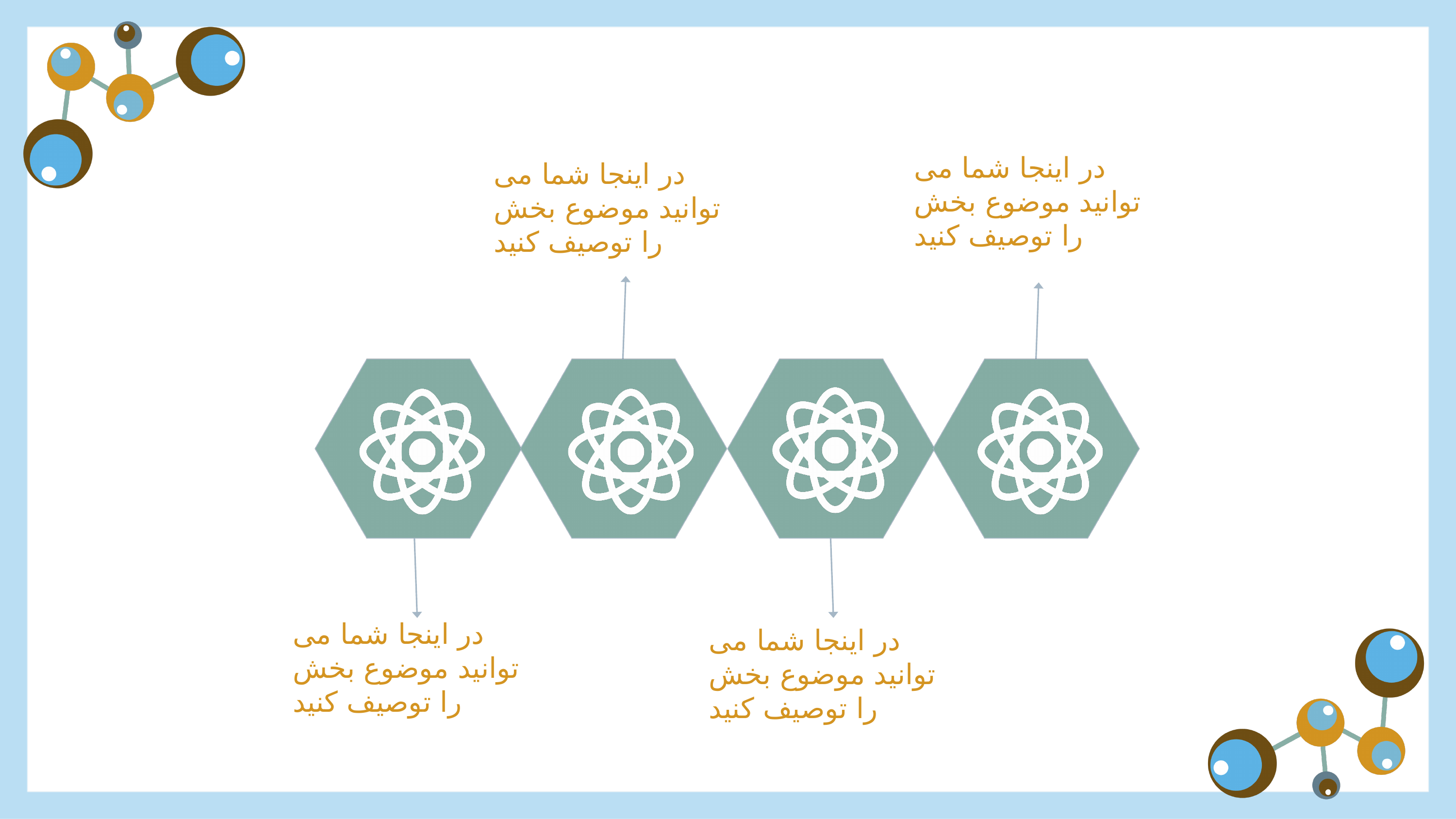

TABLE OF CONTENTS
در اینجا شما می توانید موضوع بخش را توصیف کنید

در اینجا شما می توانید موضوع بخش را توصیف کنید

در اینجا شما می توانید موضوع بخش را توصیف کنید

در اینجا شما می توانید موضوع بخش را توصیف کنید